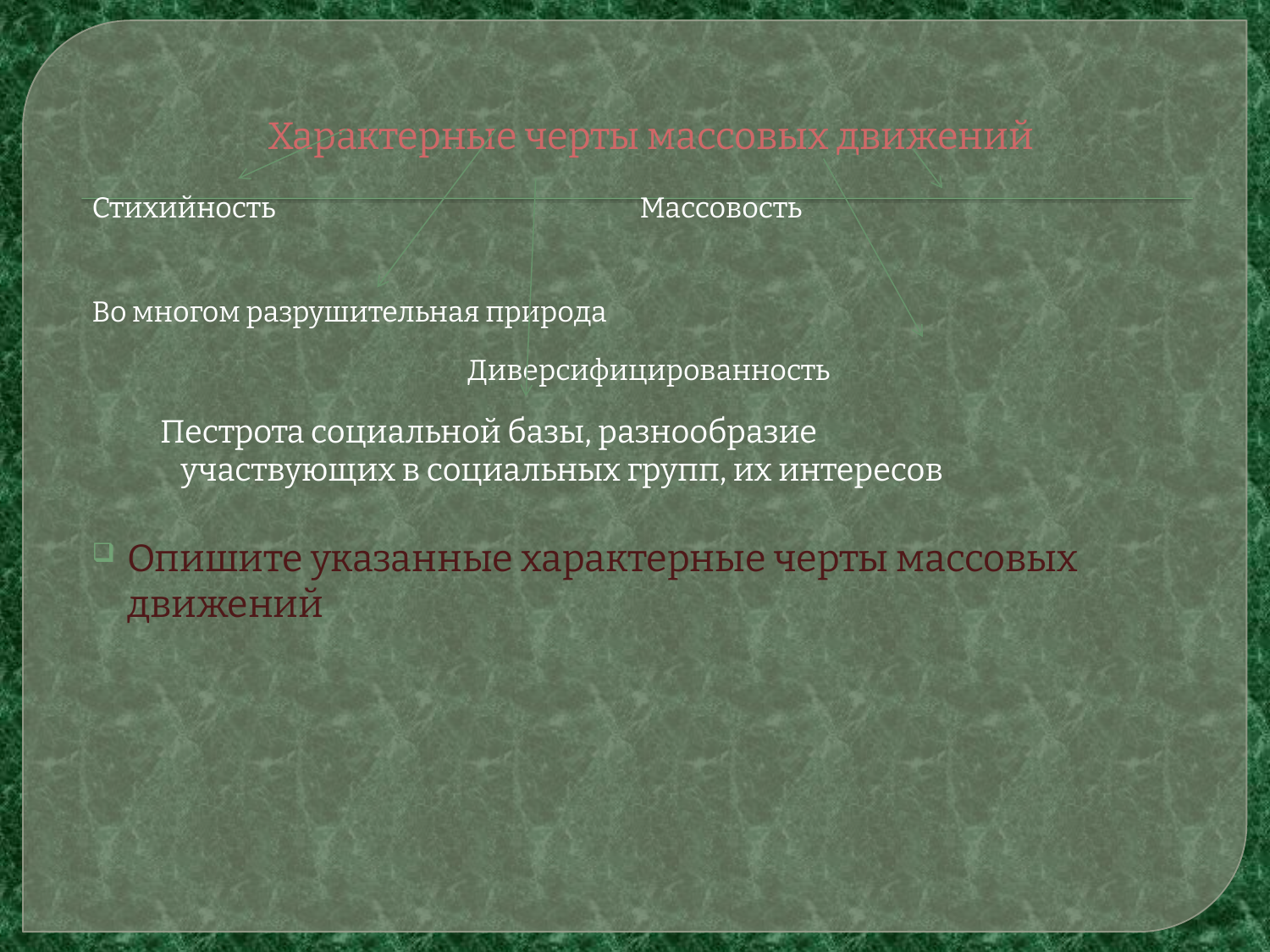

Характерные черты массовых движений

Стихийность                                                                Массовость

Во многом разрушительная природа

                                                                                             Диверсифицированность

                 Пестрота социальной базы, разнообразие
              участвующих в социальных групп, их интересов

Опишите указанные характерные черты массовых движений